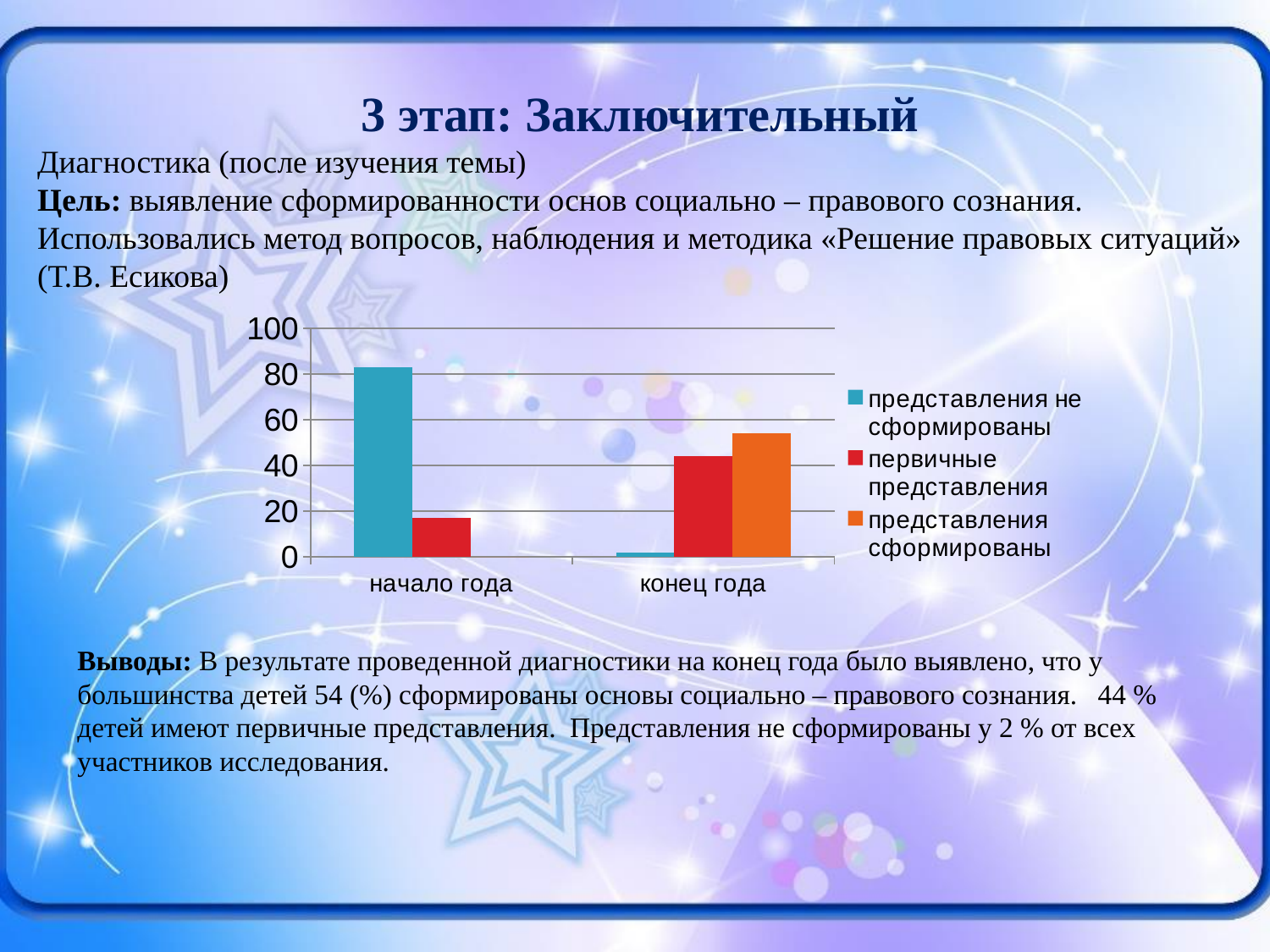

3 этап: Заключительный
Диагностика (после изучения темы)
Цель: выявление сформированности основ социально – правового сознания.
Использовались метод вопросов, наблюдения и методика «Решение правовых ситуаций» (Т.В. Есикова)

### Chart

| Category | представления не сформированы | первичные представления | представления сформированы |
|---|---|---|---|
| начало года | 83.0 | 17.0 | 0.0 |
| конец года | 2.0 | 44.0 | 54.0 |
Выводы: В результате проведенной диагностики на конец года было выявлено, что у большинства детей 54 (%) сформированы основы социально – правового сознания.   44 %  детей имеют первичные представления.  Представления не сформированы у 2 % от всех участников исследования.